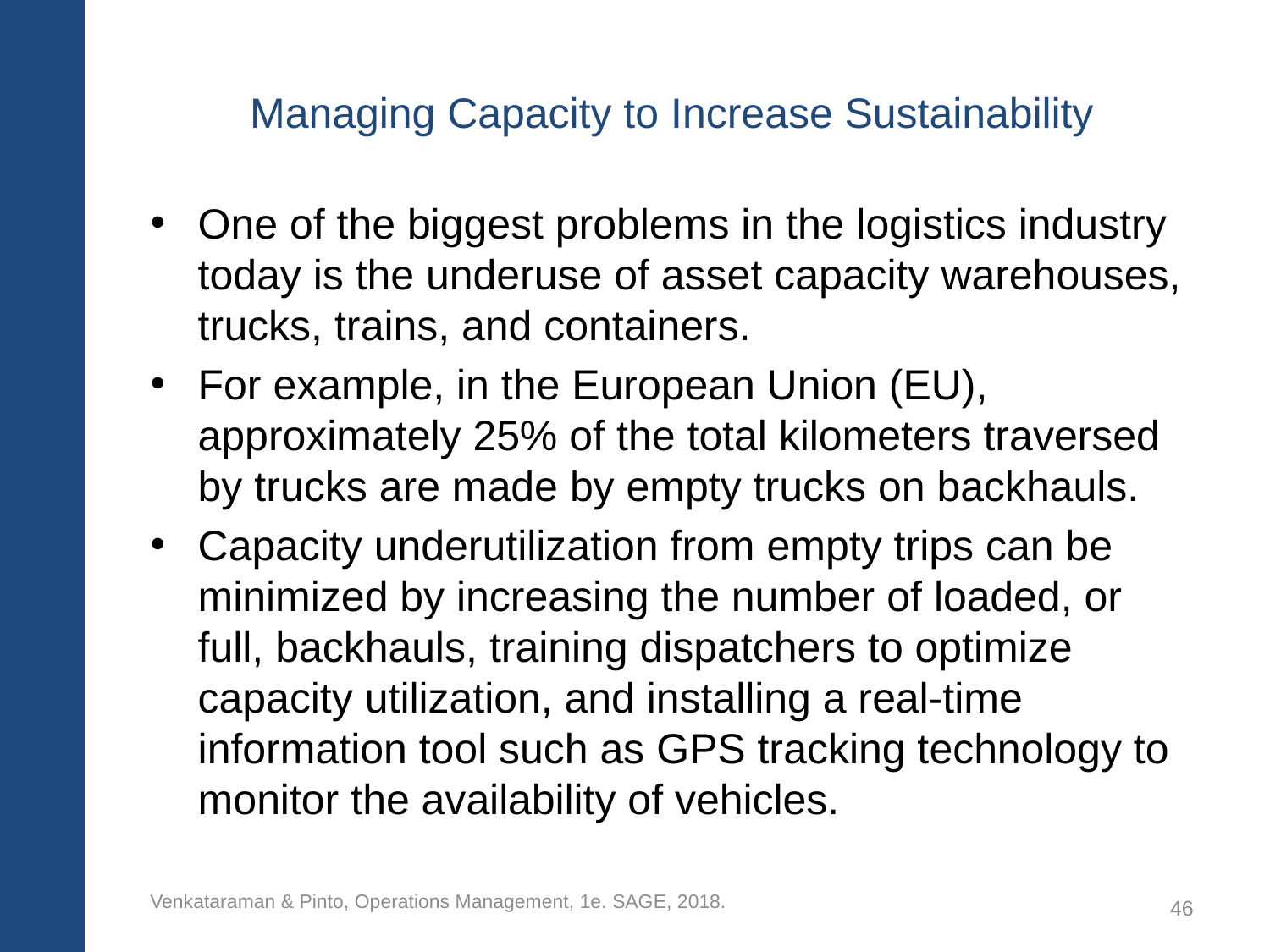

# Managing Capacity to Increase Sustainability
One of the biggest problems in the logistics industry today is the underuse of asset capacity warehouses, trucks, trains, and containers.
For example, in the European Union (EU), approximately 25% of the total kilometers traversed by trucks are made by empty trucks on backhauls.
Capacity underutilization from empty trips can be minimized by increasing the number of loaded, or full, backhauls, training dispatchers to optimize capacity utilization, and installing a real-time information tool such as GPS tracking technology to monitor the availability of vehicles.
Venkataraman & Pinto, Operations Management, 1e. SAGE, 2018.
46